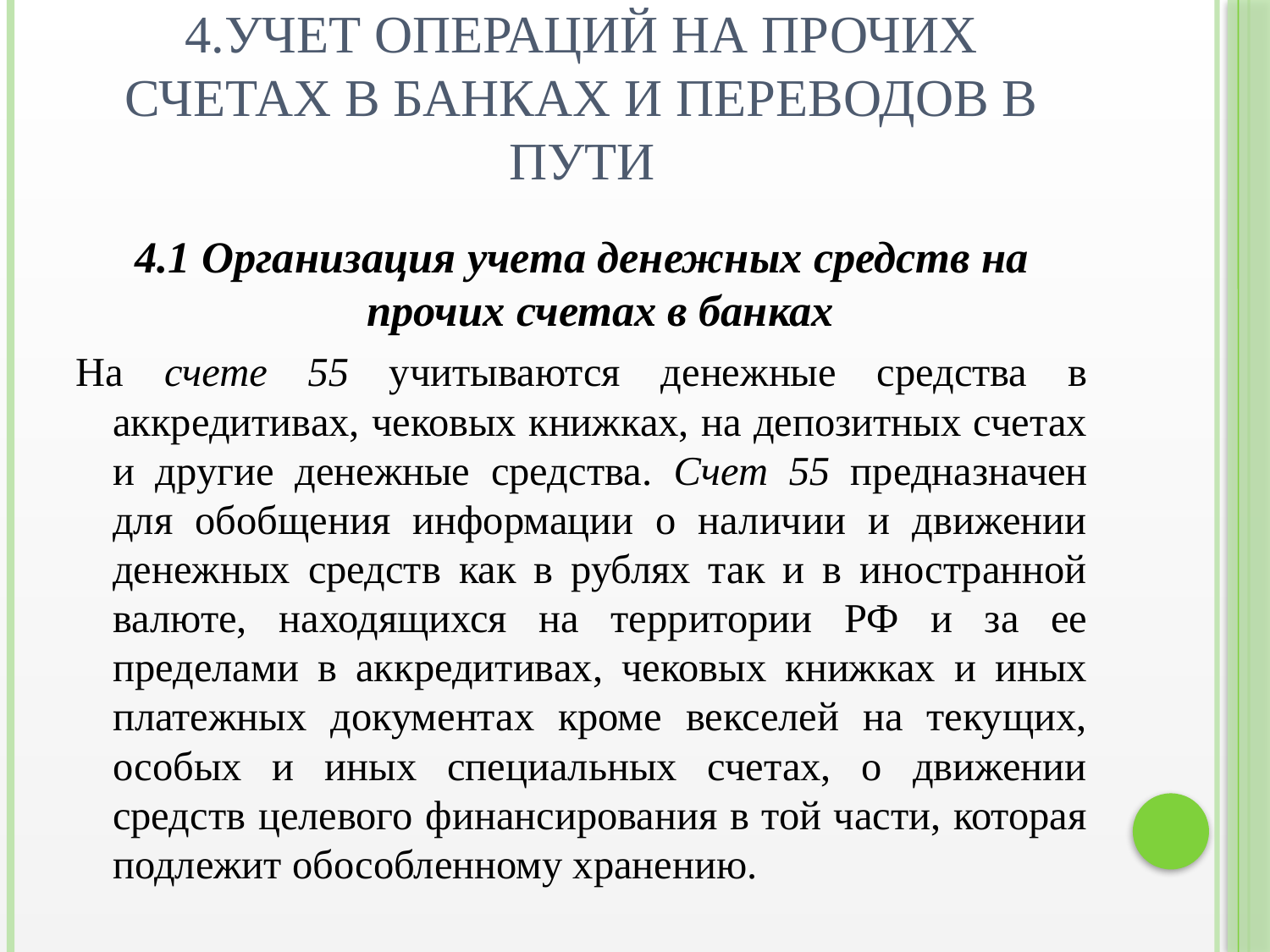

# 4.Учет операций на прочих счетах в банках и переводов в пути
4.1 Организация учета денежных средств на прочих счетах в банках
На счете 55 учитываются денежные средства в аккредитивах, чековых книжках, на депозитных счетах и другие денежные средства. Счет 55 предназначен для обобщения информации о наличии и движении денежных средств как в рублях так и в иностранной валюте, находящихся на территории РФ и за ее пределами в аккредитивах, чековых книжках и иных платежных документах кроме векселей на текущих, особых и иных специальных счетах, о движении средств целевого финансирования в той части, которая подлежит обособленному хранению.